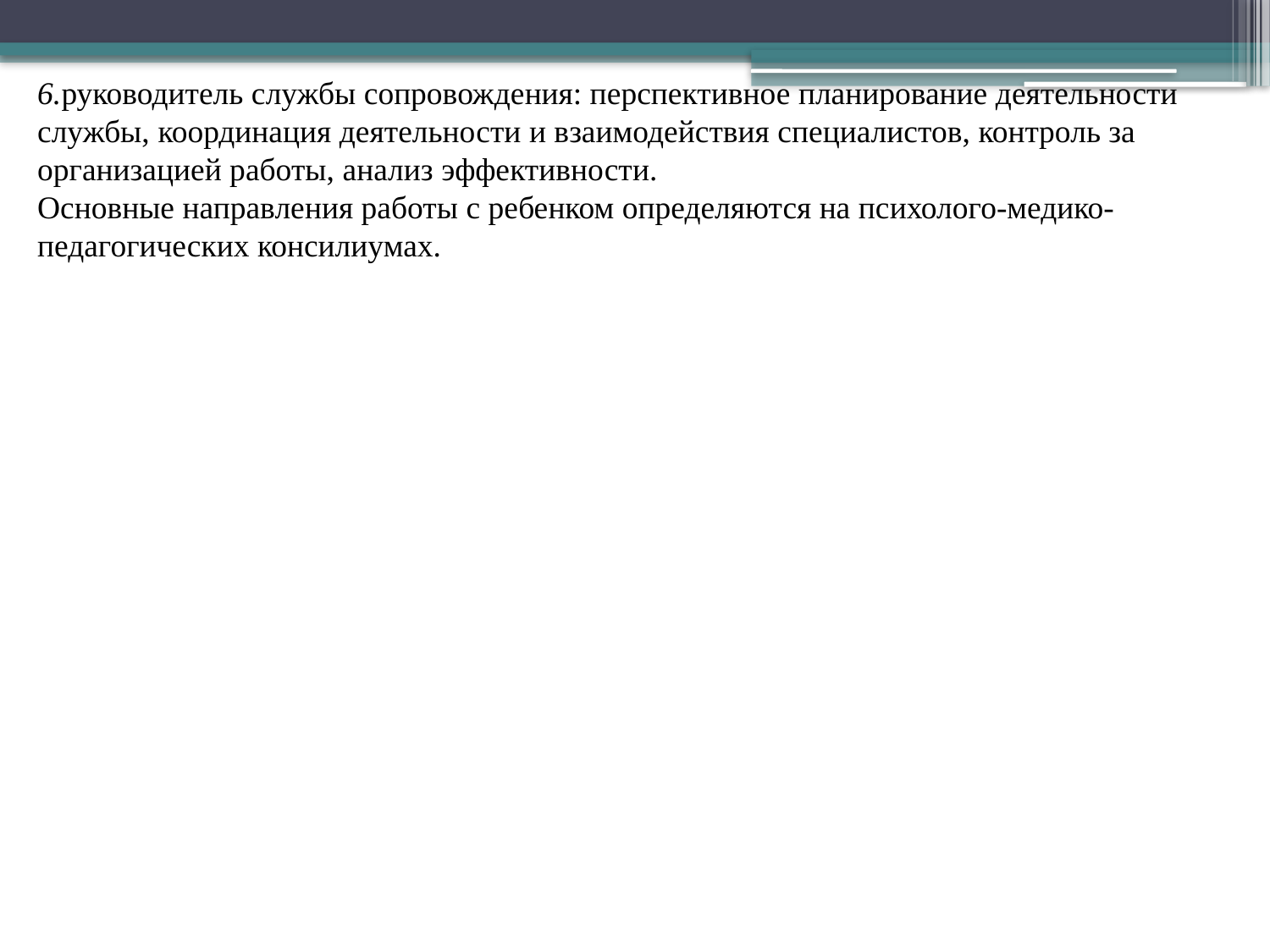

6.руководитель службы сопровождения: перспективное планирование деятельности службы, координация деятельности и взаимодействия специалистов, контроль за организацией работы, анализ эффективности.
Основные направления работы с ребенком определяются на психолого-медико-педагогических консилиумах.